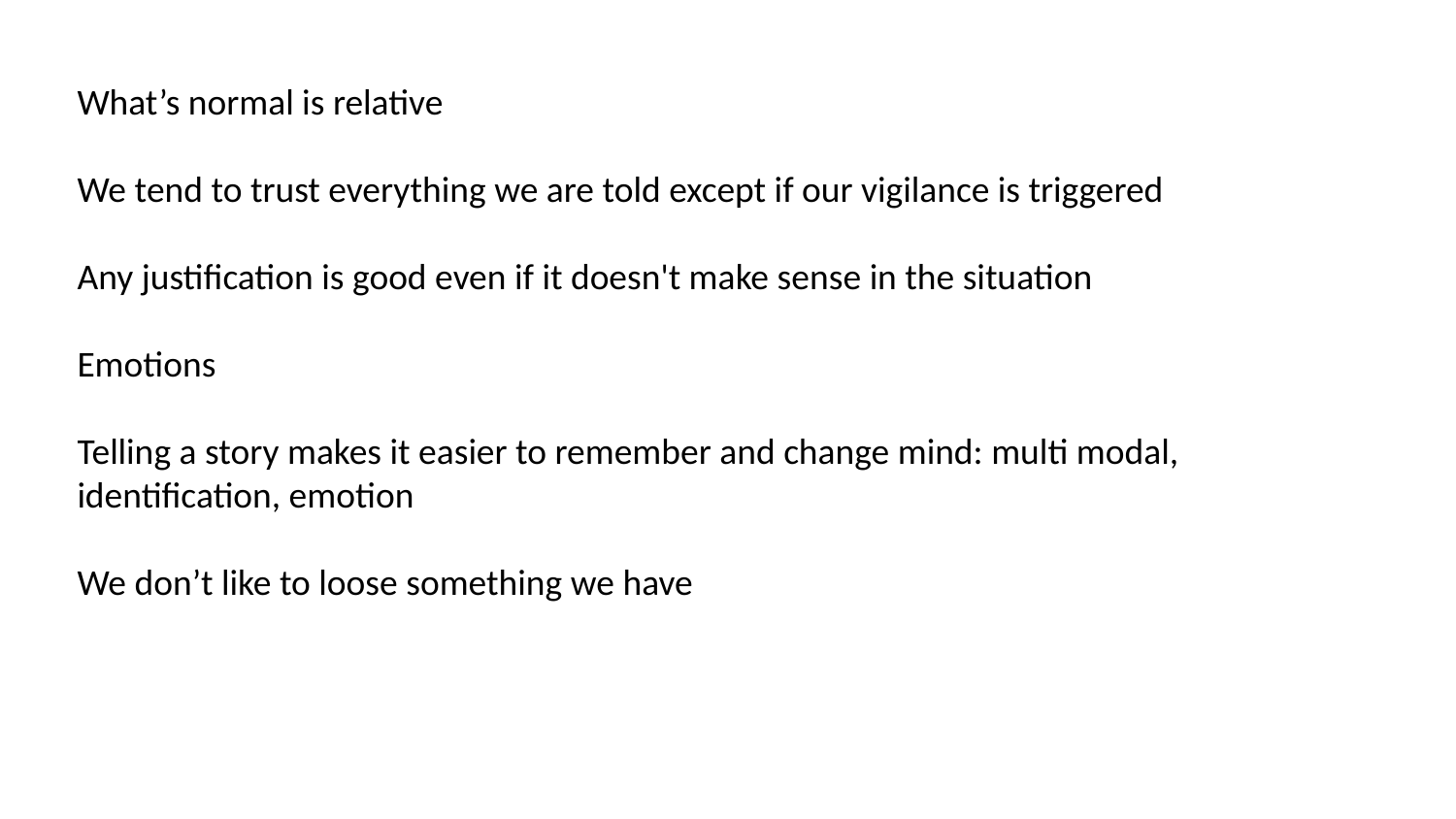

What’s normal is relative

We tend to trust everything we are told except if our vigilance is triggered

Any justification is good even if it doesn't make sense in the situation

Emotions

Telling a story makes it easier to remember and change mind: multi modal, identification, emotion

We don’t like to loose something we have